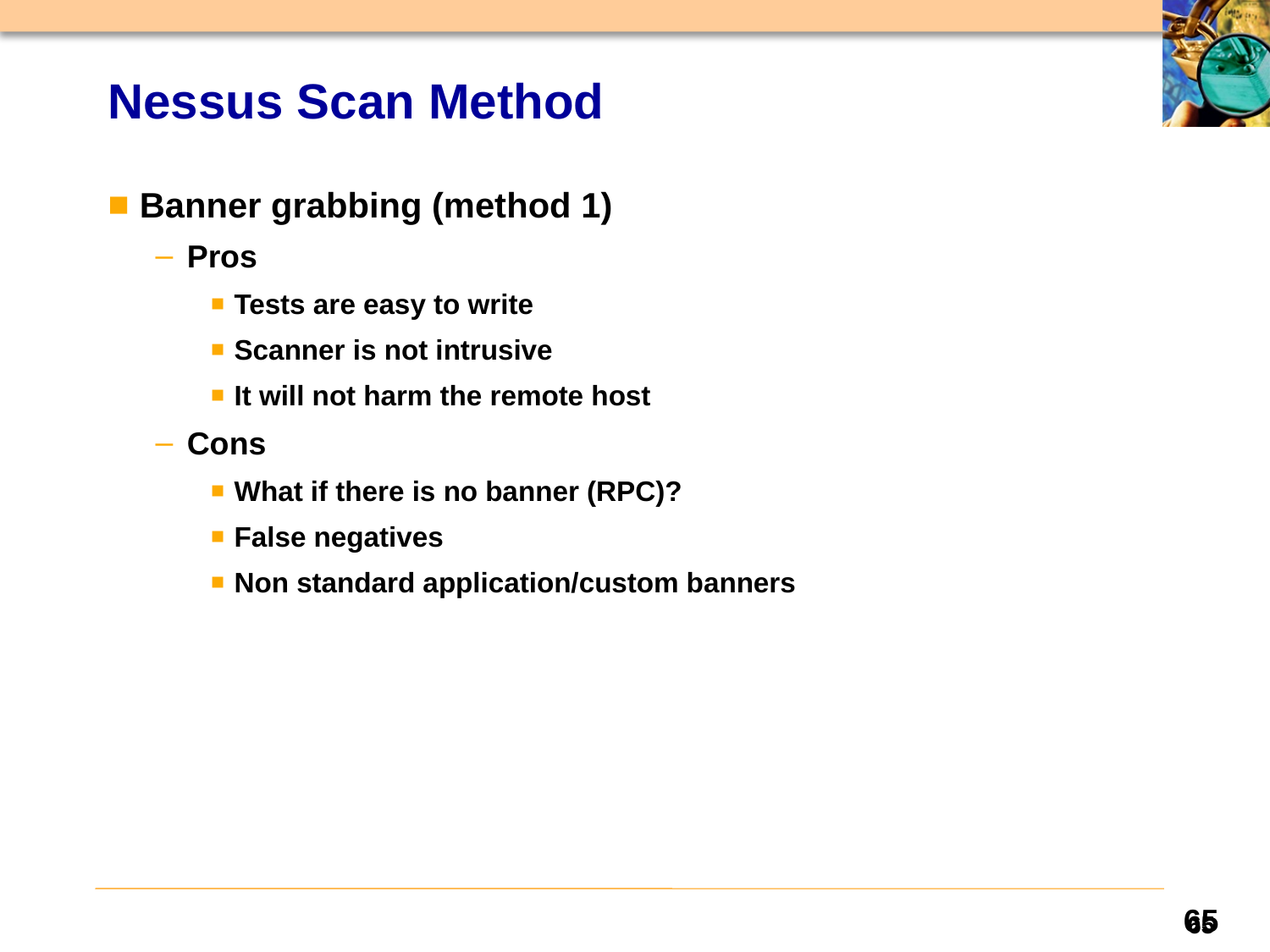

# Nessus Scan Method
Banner grabbing (method 1)
Pros
Tests are easy to write
Scanner is not intrusive
It will not harm the remote host
Cons
What if there is no banner (RPC)?
False negatives
Non standard application/custom banners

65